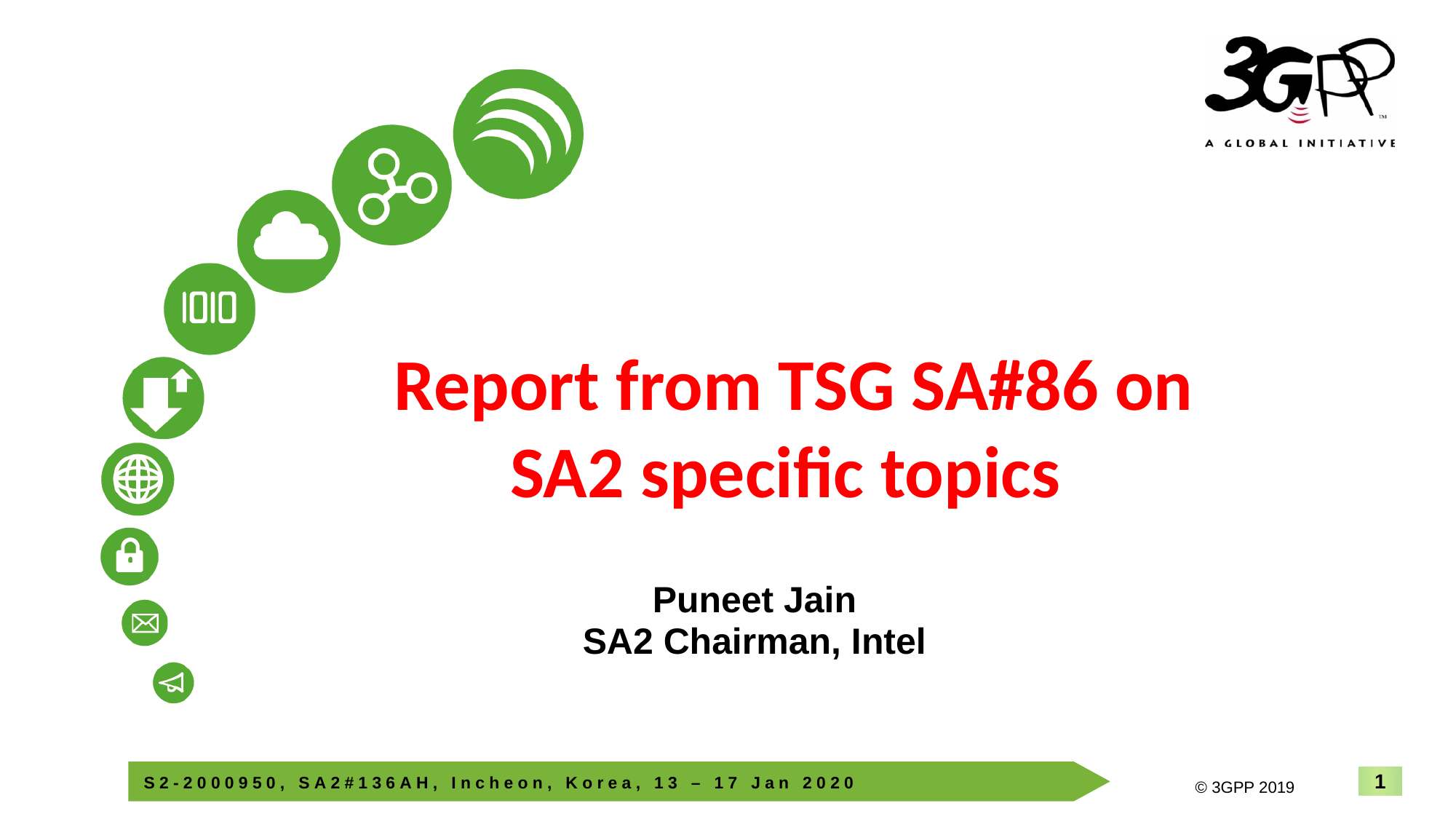

# Report from TSG SA#86 on SA2 specific topics
Puneet Jain
SA2 Chairman, Intel